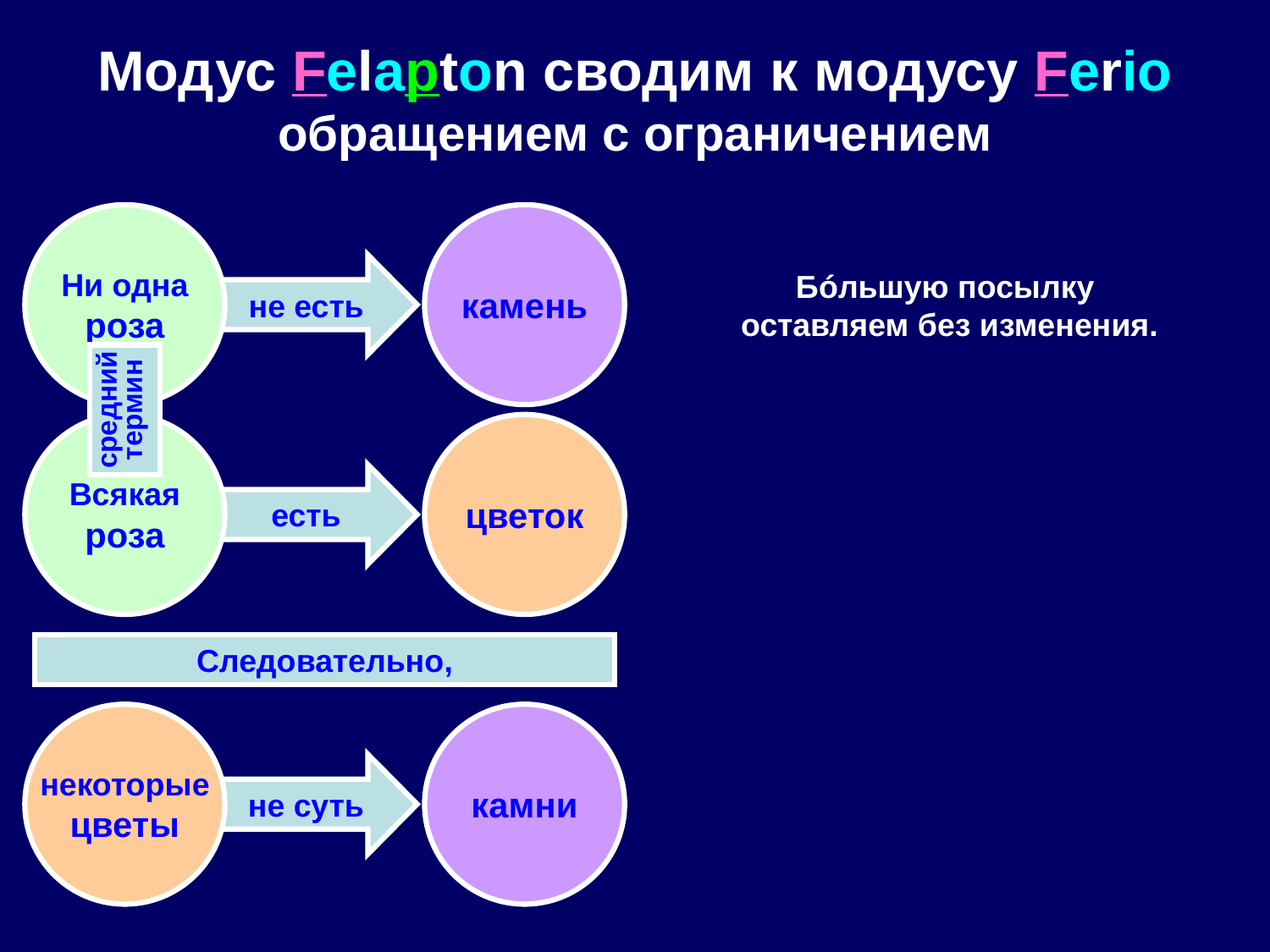

# Модус Felapton сводим к модусу Ferio обращением с ограничением
Ни одна
роза
камень
Бóльшую посылку
оставляем без изменения.
не есть
средний
термин
Всякая
роза
цветок
есть
Следовательно,
некоторые
цветы
камни
не суть